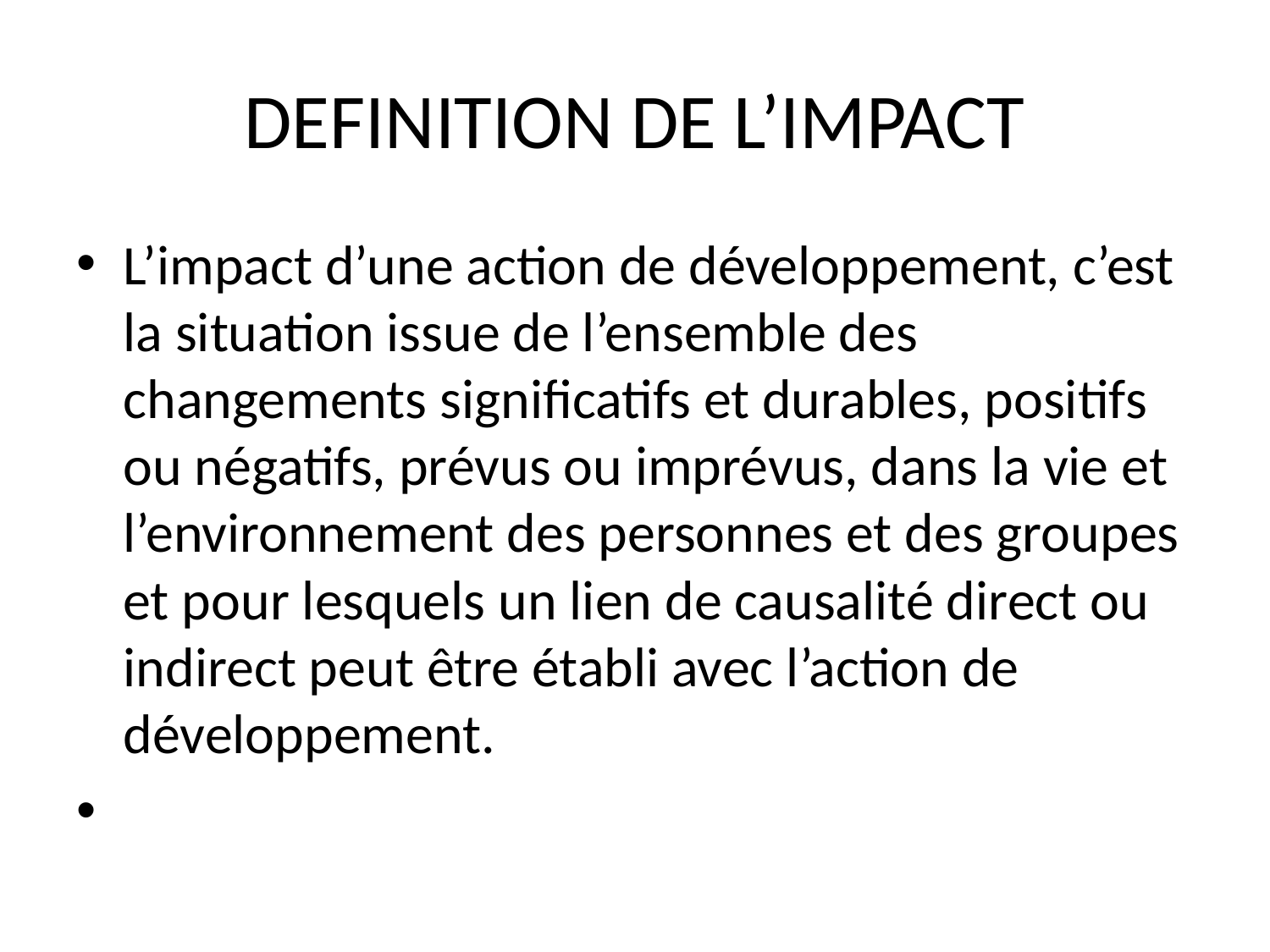

# DEFINITION DE L’IMPACT
L’impact d’une action de développement, c’est la situation issue de l’ensemble des changements significatifs et durables, positifs ou négatifs, prévus ou imprévus, dans la vie et l’environnement des personnes et des groupes et pour lesquels un lien de causalité direct ou indirect peut être établi avec l’action de développement.